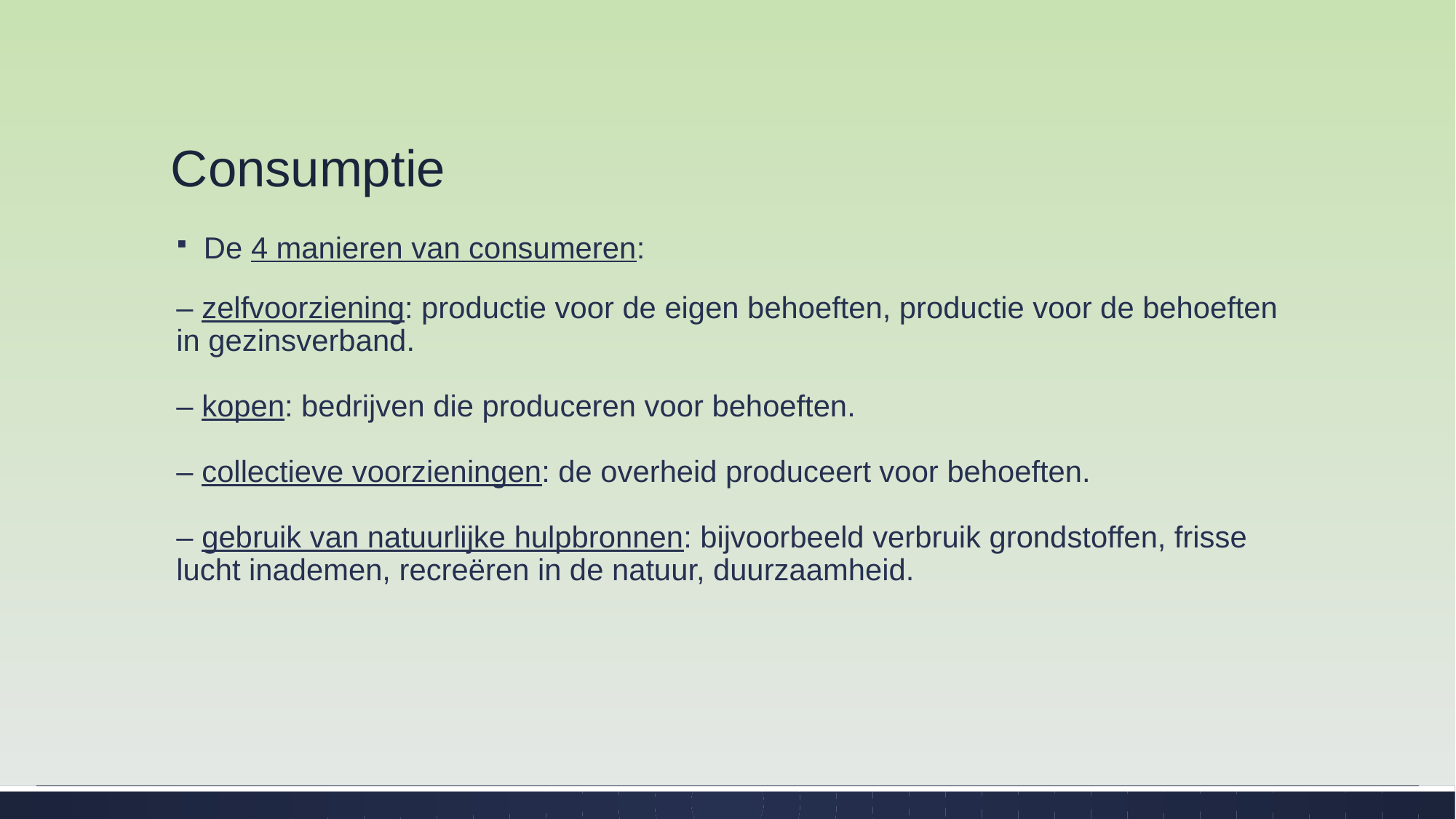

# Consumptie
De 4 manieren van consumeren:
– zelfvoorziening: productie voor de eigen behoeften, productie voor de behoeften in gezinsverband.
– kopen: bedrijven die produceren voor behoeften.
– collectieve voorzieningen: de overheid produceert voor behoeften.
– gebruik van natuurlijke hulpbronnen: bijvoorbeeld verbruik grondstoffen, frisse lucht inademen, recreëren in de natuur, duurzaamheid.